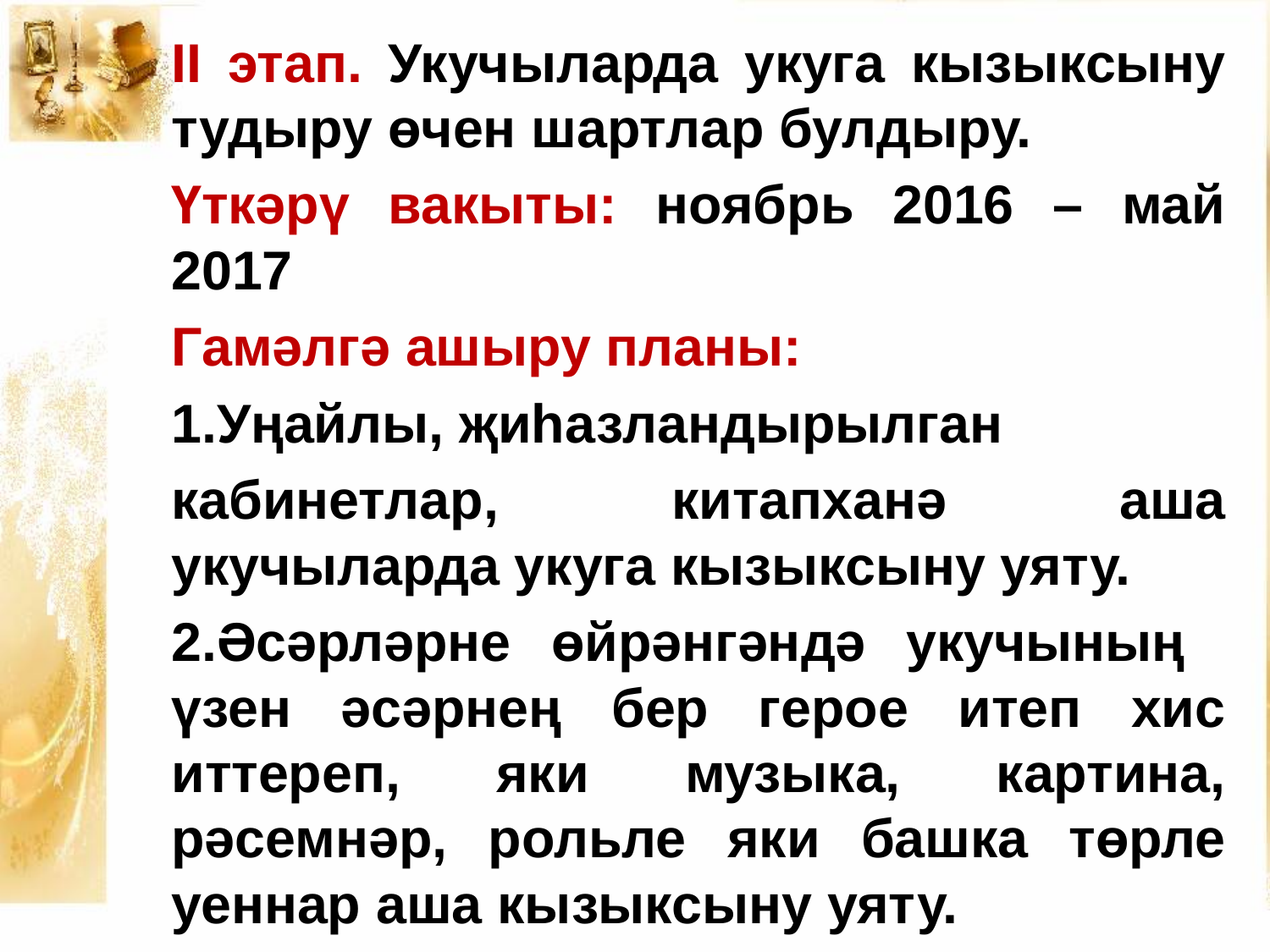

II этап. Укучыларда укуга кызыксыну тудыру өчен шартлар булдыру.
Үткәрү вакыты: ноябрь 2016 – май 2017
Гамәлгә ашыру планы:
1.Уңайлы, җиһазландырылган
кабинетлар, китапханә аша укучыларда укуга кызыксыну уяту.
2.Әсәрләрне өйрәнгәндә укучының  үзен әсәрнең бер герое итеп хис иттереп, яки музыка, картина, рәсемнәр, рольле яки башка төрле уеннар аша кызыксыну уяту.